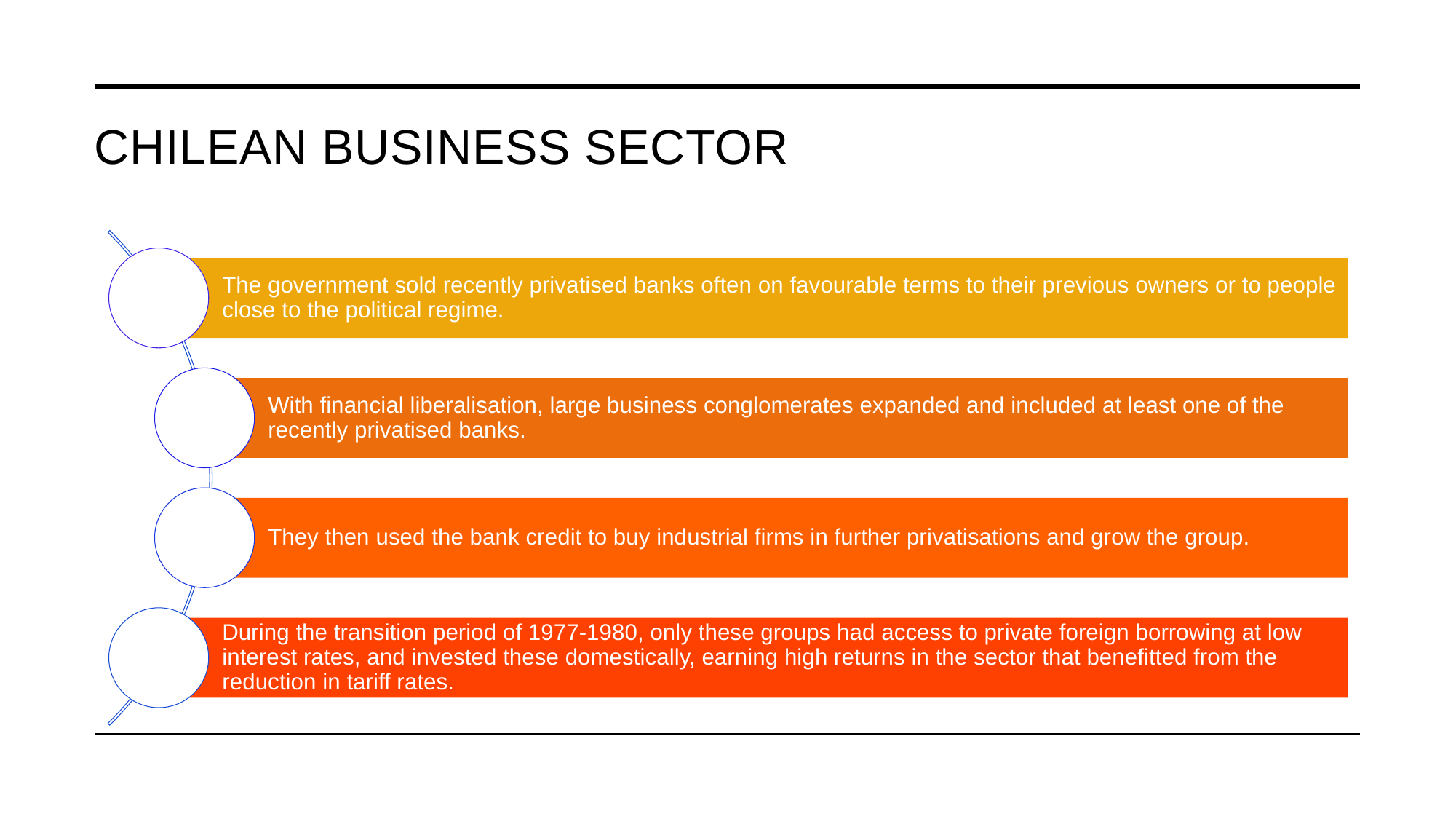

# Chilean business sector
The government sold recently privatised banks often on favourable terms to their previous owners or to people close to the political regime.
With financial liberalisation, large business conglomerates expanded and included at least one of the recently privatised banks.
They then used the bank credit to buy industrial firms in further privatisations and grow the group.
During the transition period of 1977-1980, only these groups had access to private foreign borrowing at low interest rates, and invested these domestically, earning high returns in the sector that benefitted from the reduction in tariff rates.